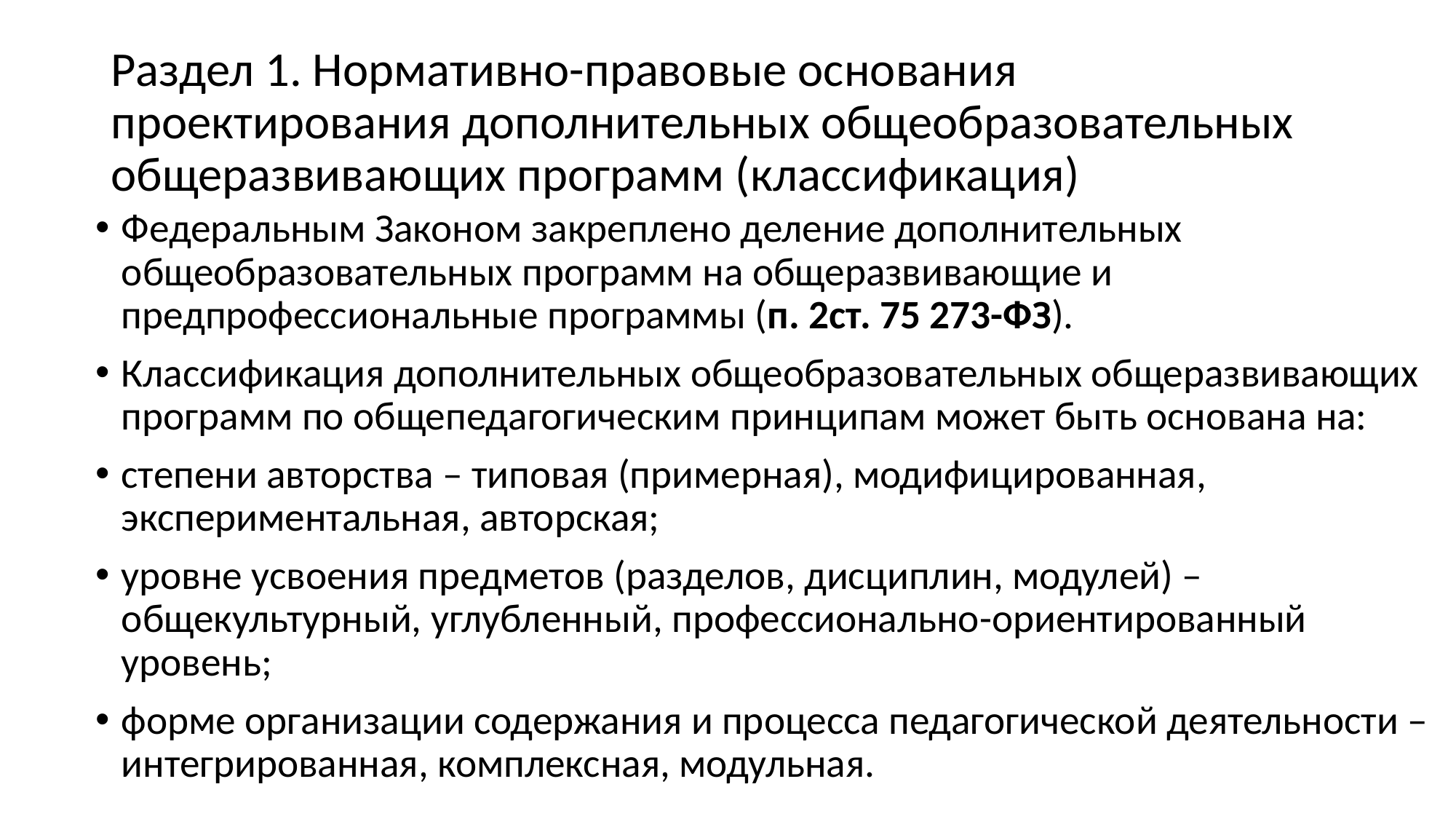

# Раздел 1. Нормативно-правовые основания проектирования дополнительных общеобразовательных общеразвивающих программ (классификация)
Федеральным Законом закреплено деление дополнительных общеобразовательных программ на общеразвивающие и предпрофессиональные программы (п. 2ст. 75 273-ФЗ).
Классификация дополнительных общеобразовательных общеразвивающих программ по общепедагогическим принципам может быть основана на:
степени авторства – типовая (примерная), модифицированная, экспериментальная, авторская;
уровне усвоения предметов (разделов, дисциплин, модулей) – общекультурный, углубленный, профессионально-ориентированный уровень;
форме организации содержания и процесса педагогической деятельности – интегрированная, комплексная, модульная.